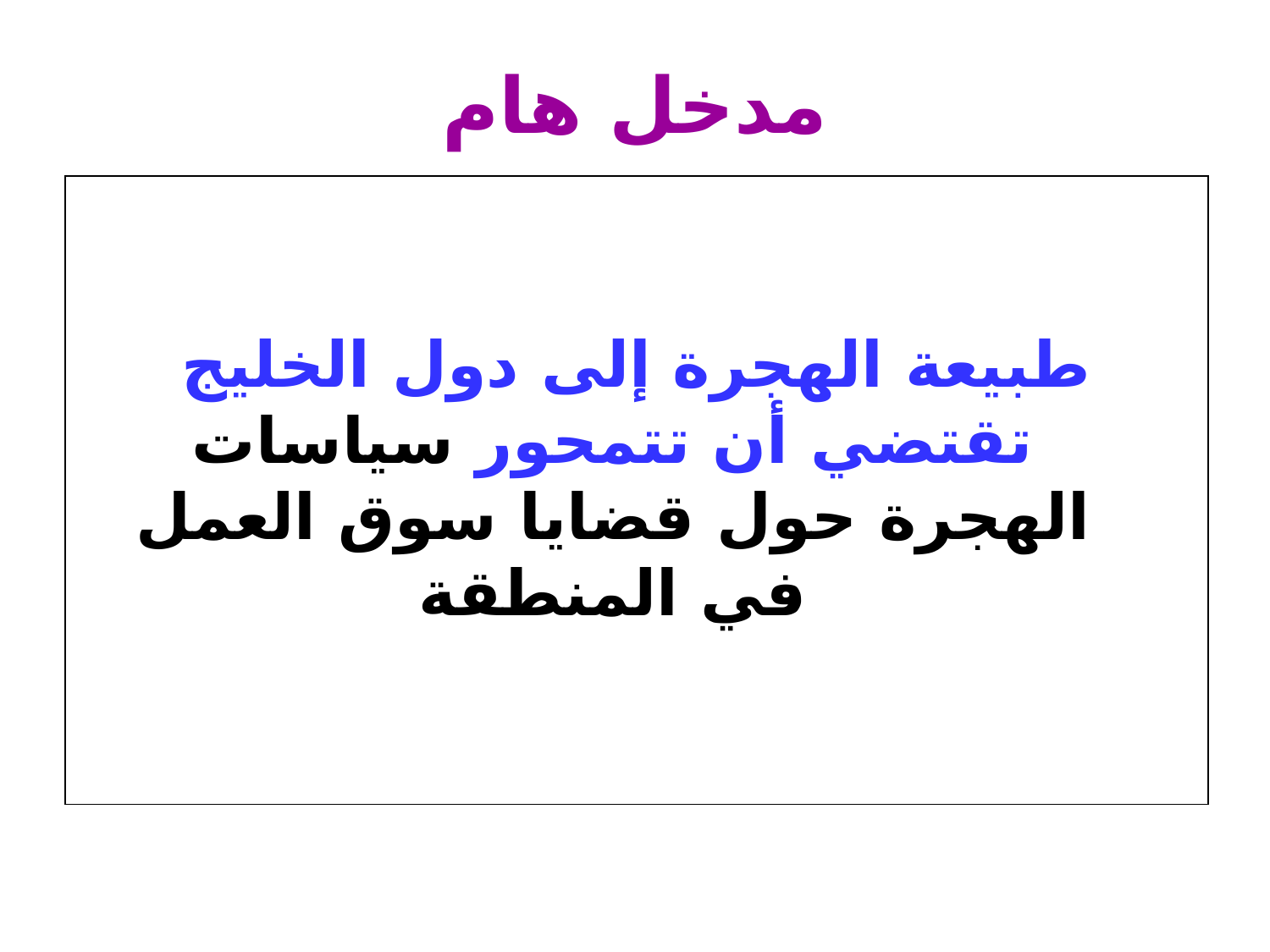

# مدخل هام

طبيعة الهجرة إلى دول الخليج تقتضي أن تتمحور سياسات الهجرة حول قضايا سوق العمل في المنطقة